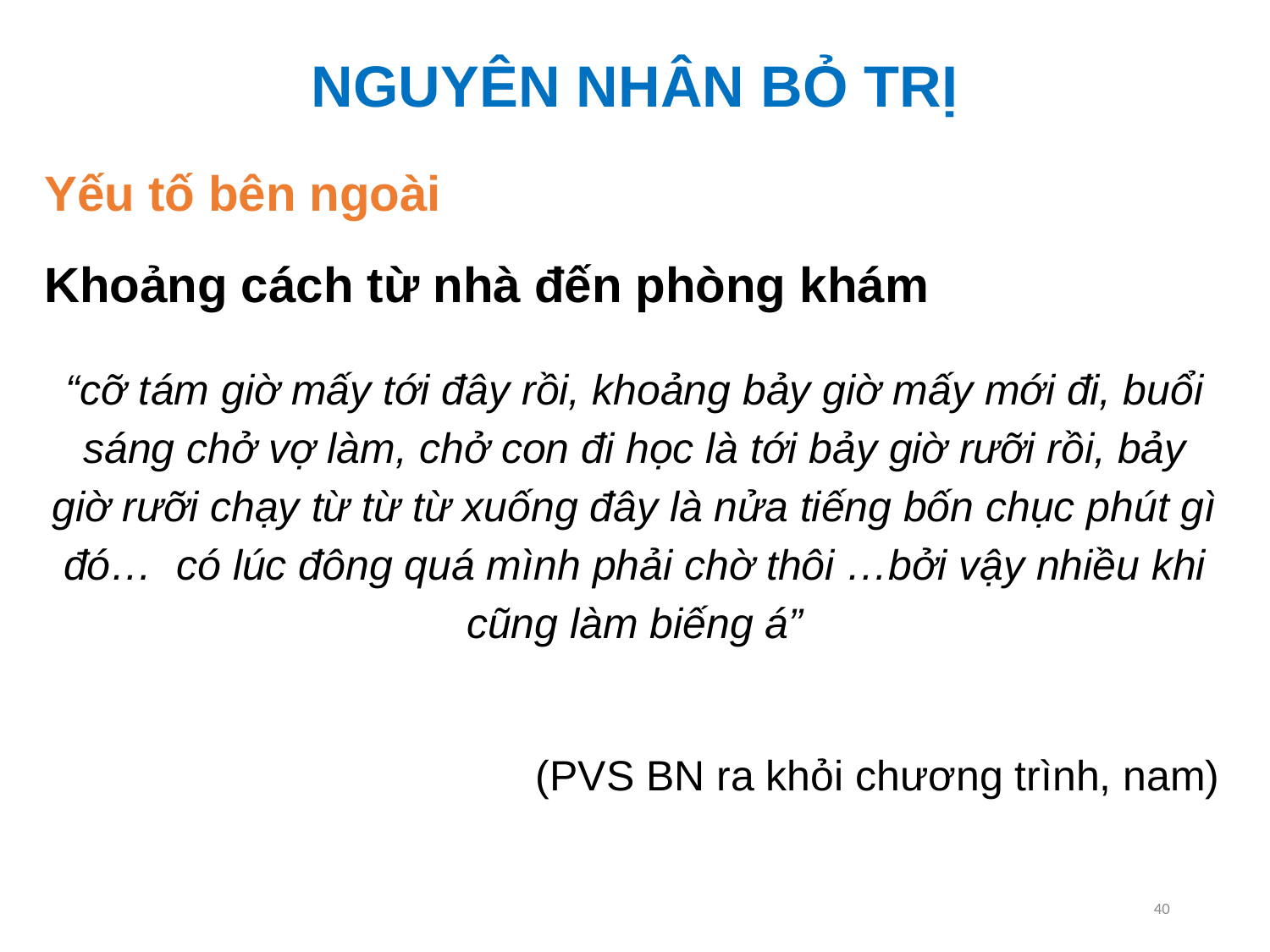

# NGUYÊN NHÂN BỎ TRỊ
Yếu tố bên ngoài
Khoảng cách từ nhà đến phòng khám
“cỡ tám giờ mấy tới đây rồi, khoảng bảy giờ mấy mới đi, buổi sáng chở vợ làm, chở con đi học là tới bảy giờ rưỡi rồi, bảy giờ rưỡi chạy từ từ từ xuống đây là nửa tiếng bốn chục phút gì đó…  có lúc đông quá mình phải chờ thôi …bởi vậy nhiều khi cũng làm biếng á”

(PVS BN ra khỏi chương trình, nam)
40